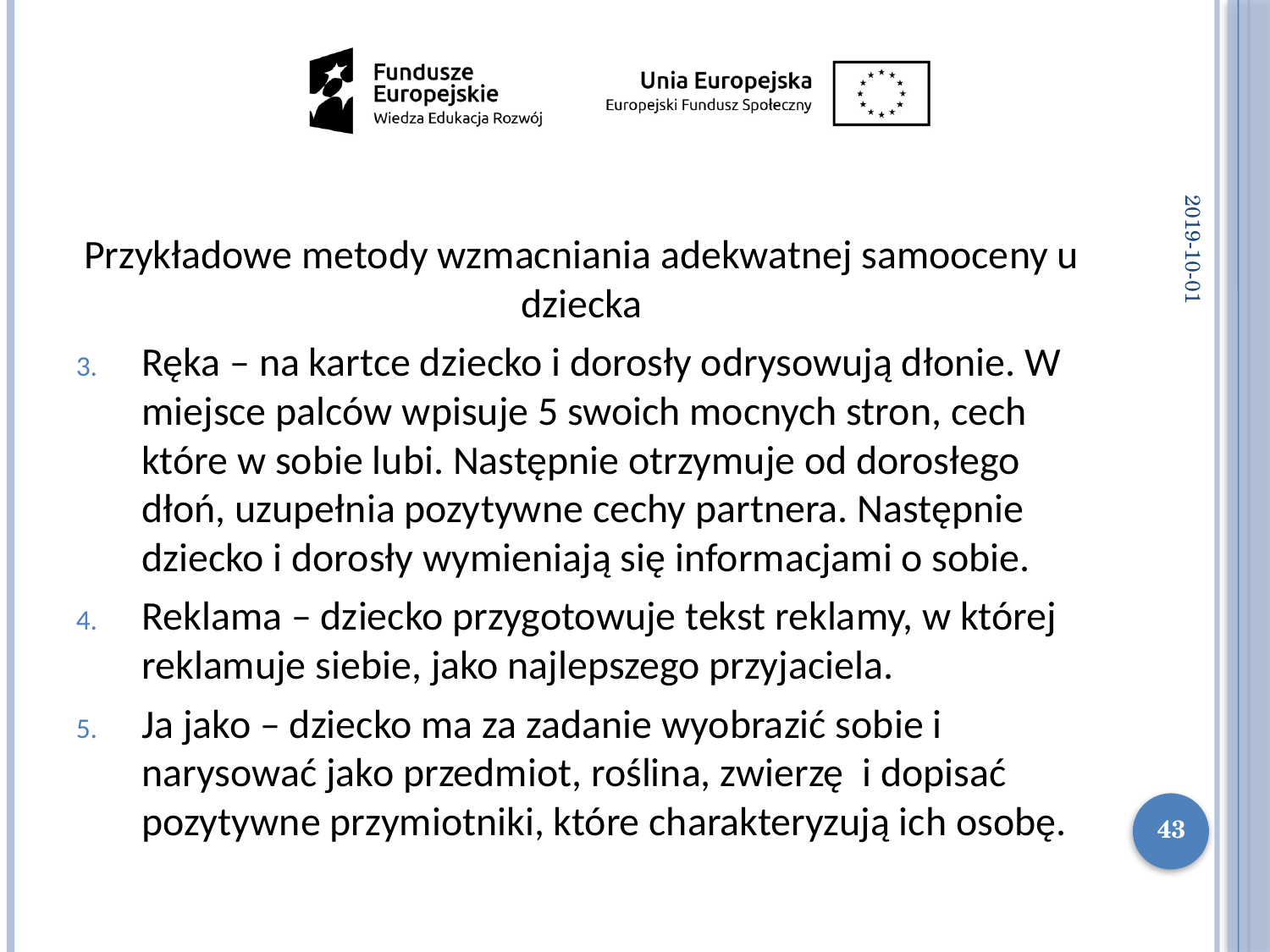

2019-10-01
Przykładowe metody wzmacniania adekwatnej samooceny u dziecka
Ręka – na kartce dziecko i dorosły odrysowują dłonie. W miejsce palców wpisuje 5 swoich mocnych stron, cech które w sobie lubi. Następnie otrzymuje od dorosłego dłoń, uzupełnia pozytywne cechy partnera. Następnie dziecko i dorosły wymieniają się informacjami o sobie.
Reklama – dziecko przygotowuje tekst reklamy, w której reklamuje siebie, jako najlepszego przyjaciela.
Ja jako – dziecko ma za zadanie wyobrazić sobie i narysować jako przedmiot, roślina, zwierzę  i dopisać pozytywne przymiotniki, które charakteryzują ich osobę.

43